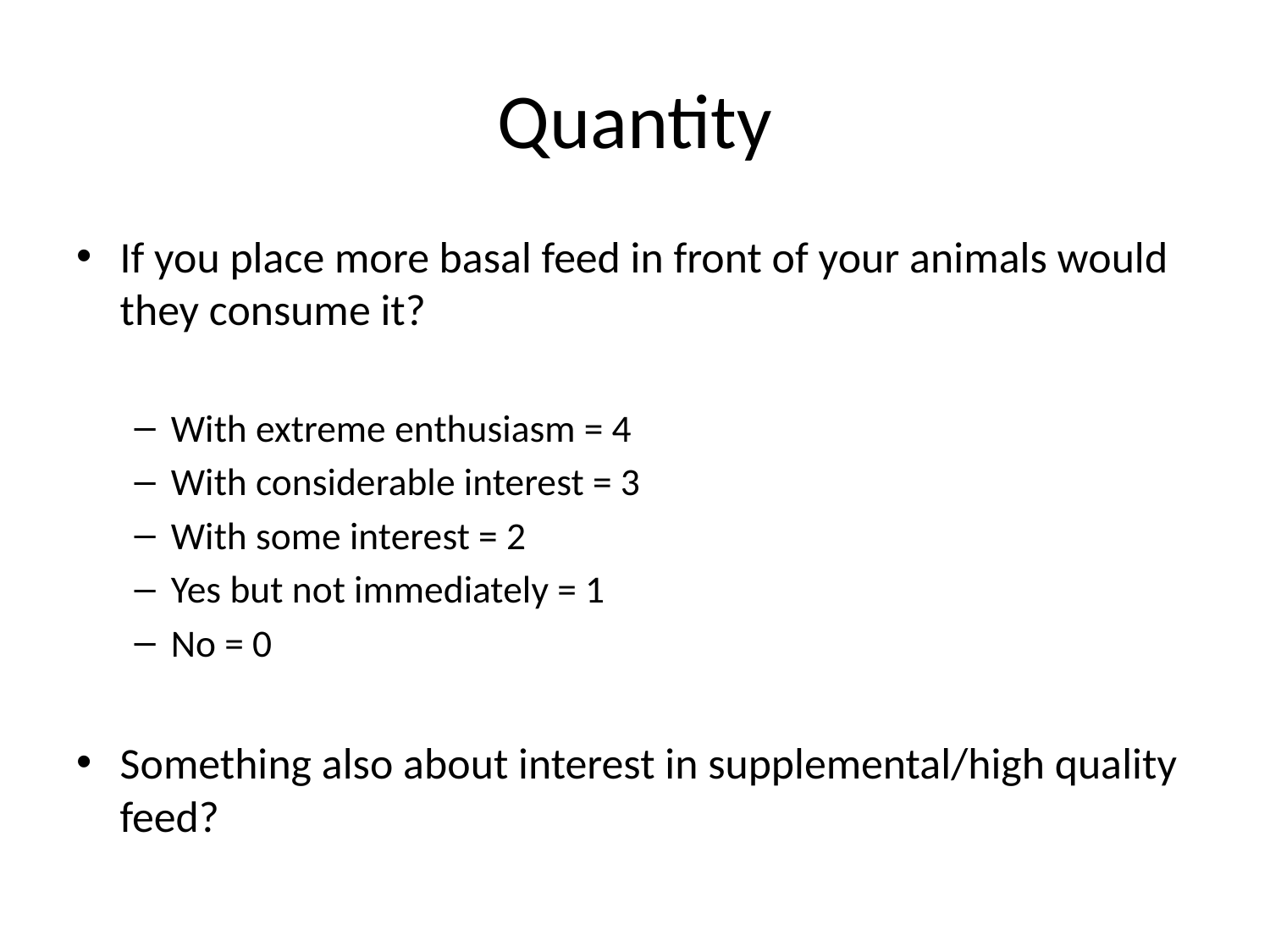

# Quantity
If you place more basal feed in front of your animals would they consume it?

With extreme enthusiasm = 4
With considerable interest = 3
With some interest = 2
Yes but not immediately = 1
No = 0

Something also about interest in supplemental/high quality feed?